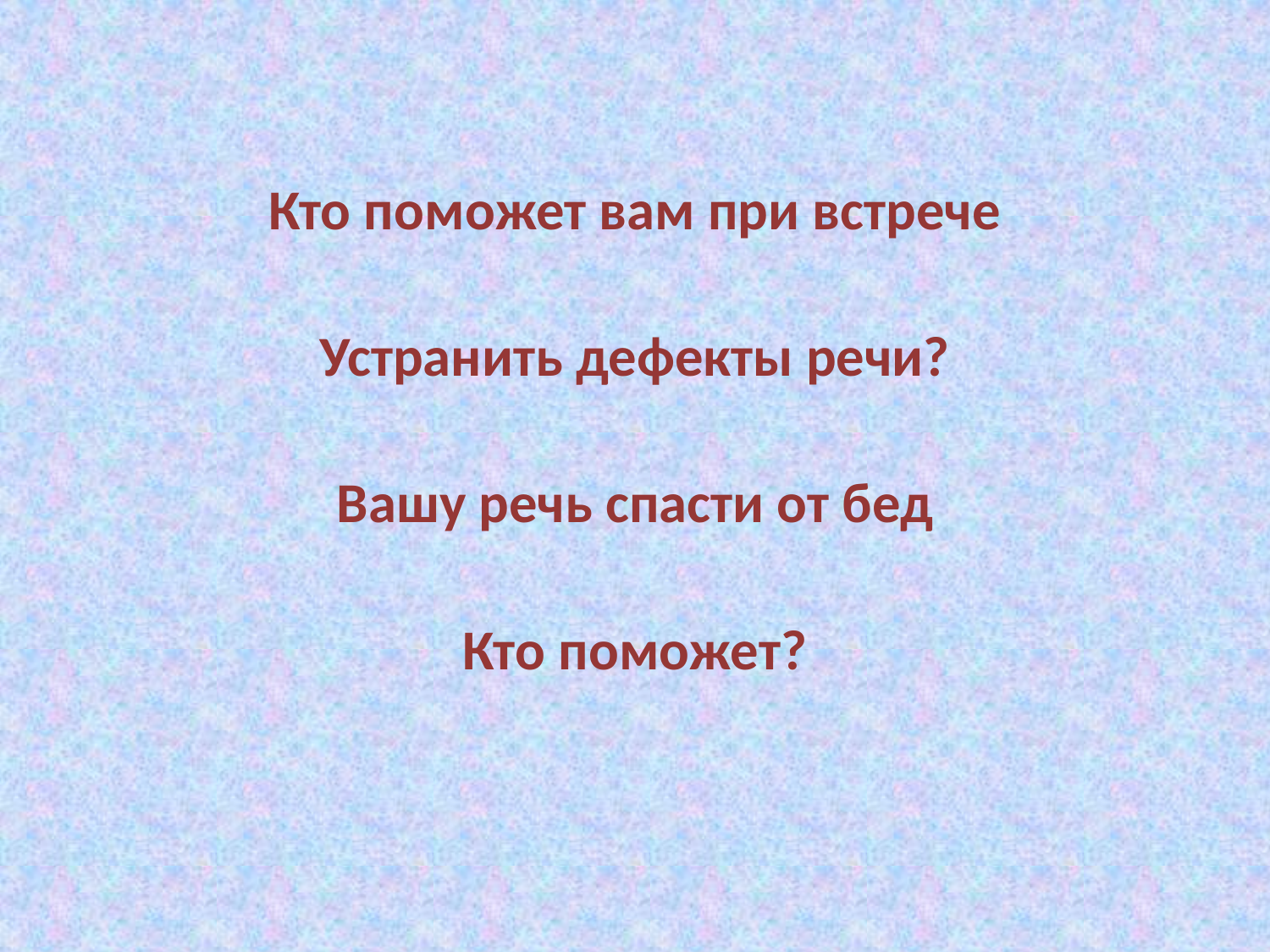

Кто поможет вам при встрече
Устранить дефекты речи?
Вашу речь спасти от бед
Кто поможет?